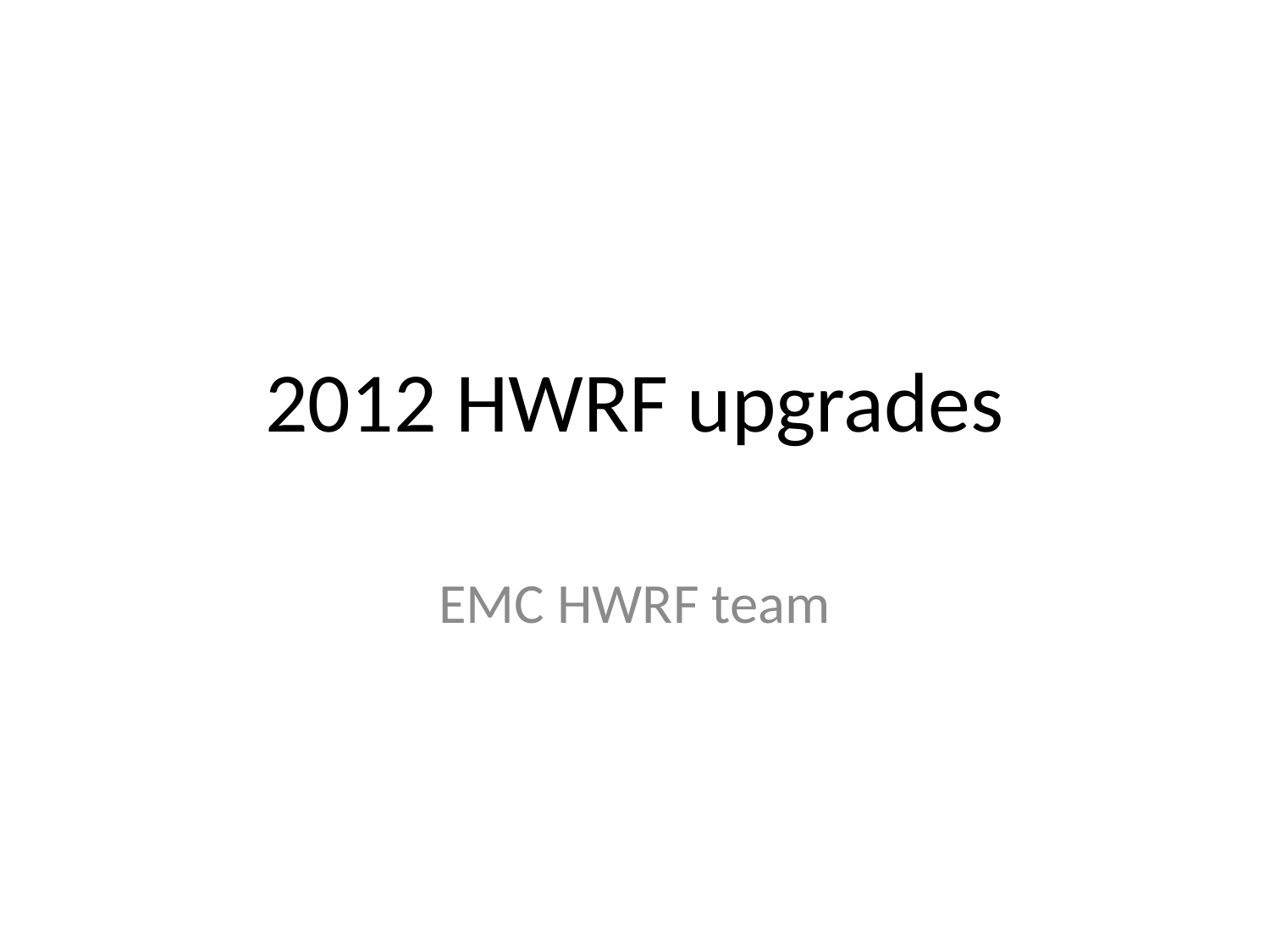

# 2012 HWRF upgrades
EMC HWRF team